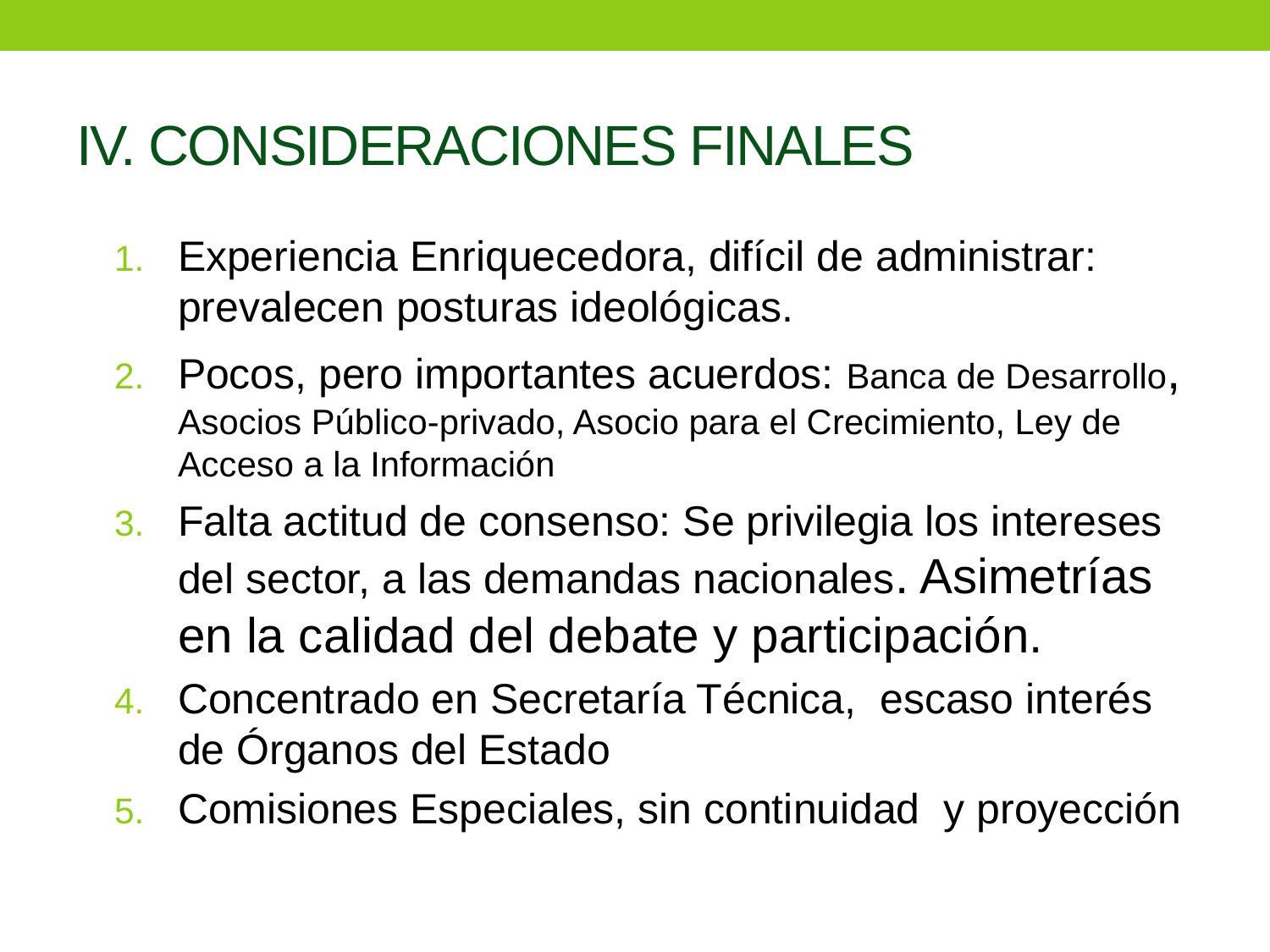

# IV. CONSIDERACIONES FINALES
Experiencia Enriquecedora, difícil de administrar: prevalecen posturas ideológicas.
Pocos, pero importantes acuerdos: Banca de Desarrollo, Asocios Público-privado, Asocio para el Crecimiento, Ley de Acceso a la Información
Falta actitud de consenso: Se privilegia los intereses del sector, a las demandas nacionales. Asimetrías en la calidad del debate y participación.
Concentrado en Secretaría Técnica,  escaso interés de Órganos del Estado
Comisiones Especiales, sin continuidad  y proyección